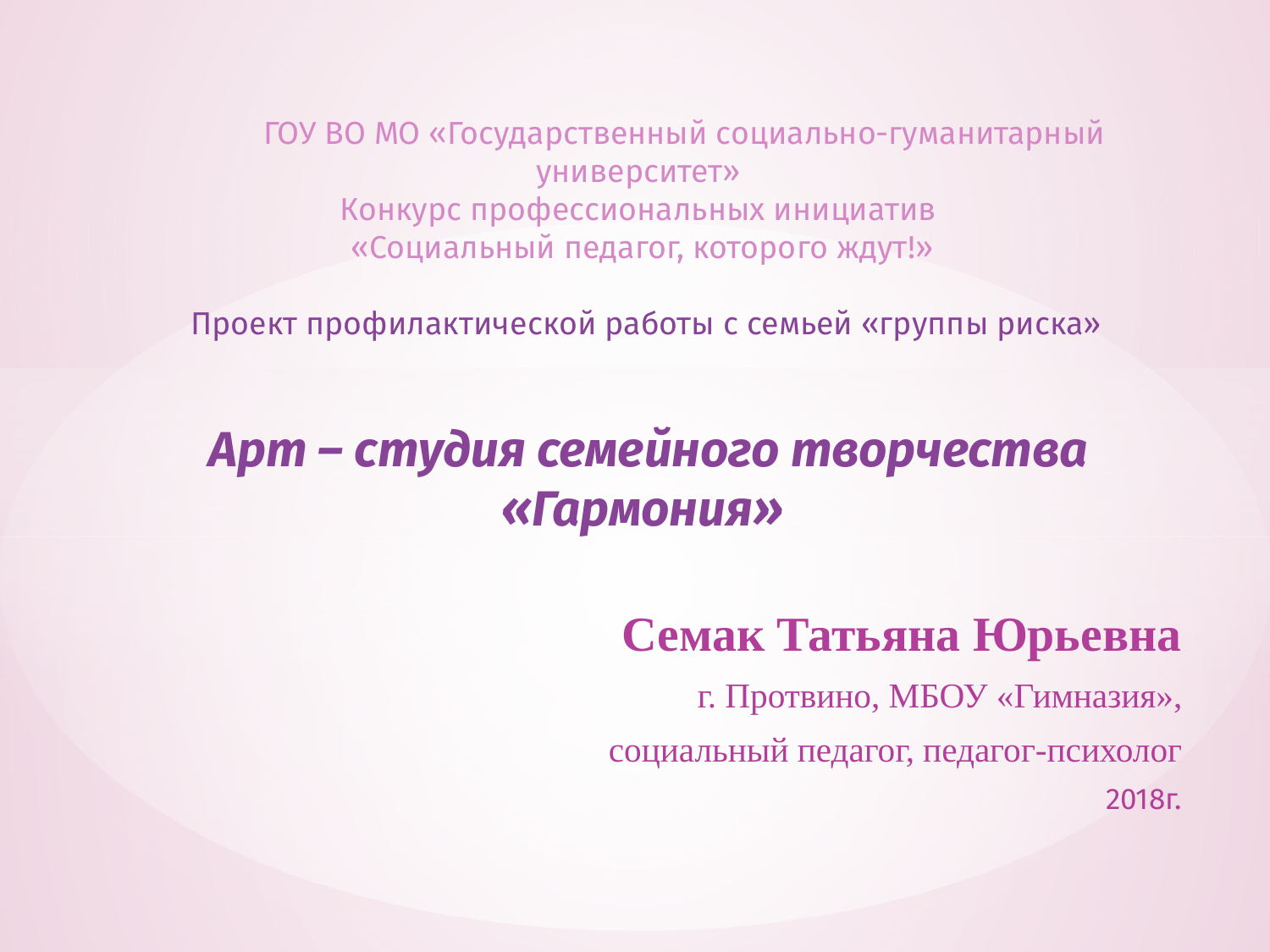

# ГОУ ВО МО «Государственный социально-гуманитарный университет» Конкурс профессиональных инициатив «Социальный педагог, которого ждут!» Проект профилактической работы с семьей «группы риска» Арт – студия семейного творчества «Гармония»
Семак Татьяна Юрьевна
г. Протвино, МБОУ «Гимназия»,
социальный педагог, педагог-психолог
2018г.